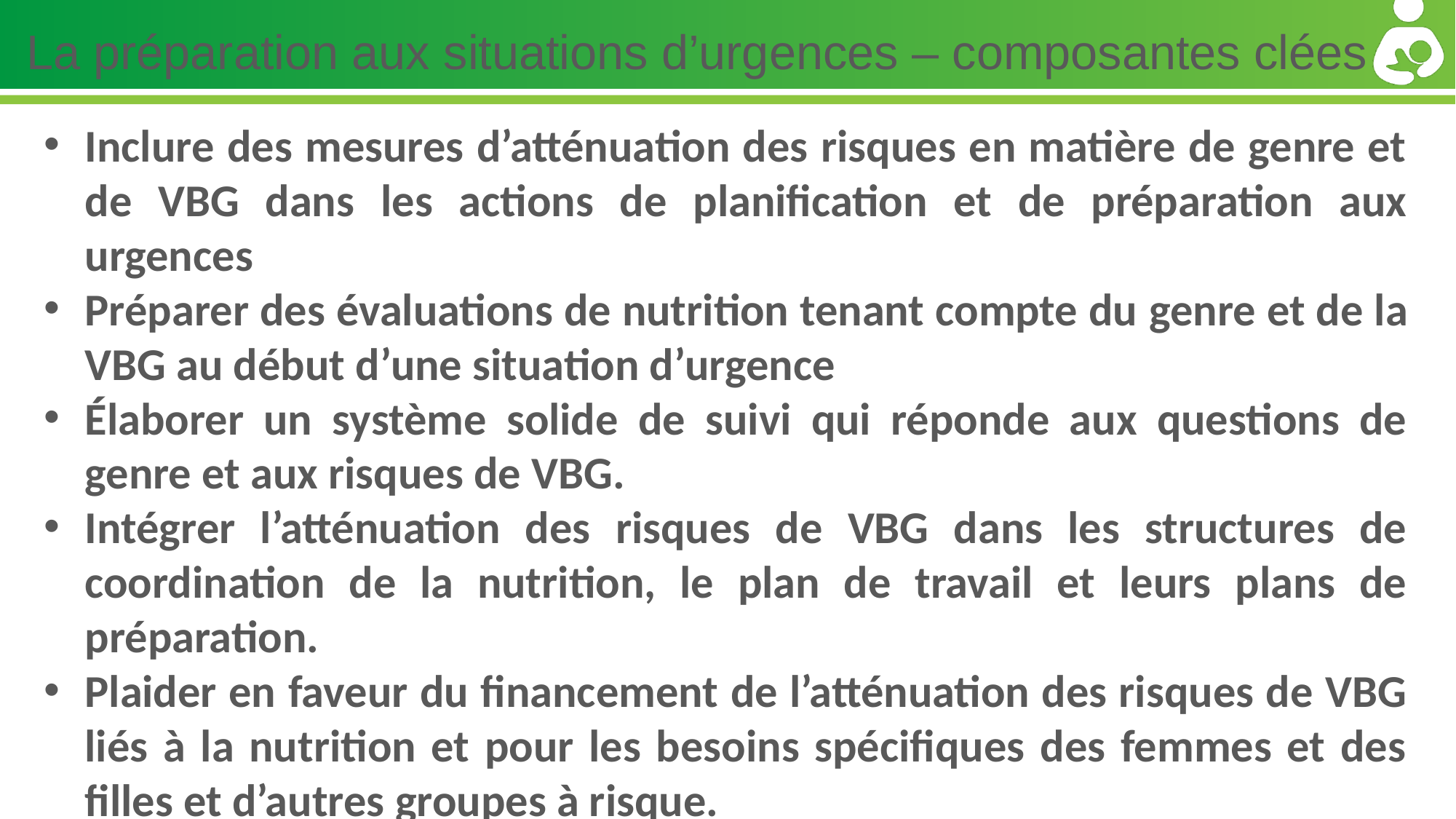

# La préparation aux situations d’urgences – composantes clées
Inclure des mesures d’atténuation des risques en matière de genre et de VBG dans les actions de planification et de préparation aux urgences
Préparer des évaluations de nutrition tenant compte du genre et de la VBG au début d’une situation d’urgence
Élaborer un système solide de suivi qui réponde aux questions de genre et aux risques de VBG.
Intégrer l’atténuation des risques de VBG dans les structures de coordination de la nutrition, le plan de travail et leurs plans de préparation.
Plaider en faveur du financement de l’atténuation des risques de VBG liés à la nutrition et pour les besoins spécifiques des femmes et des filles et d’autres groupes à risque.